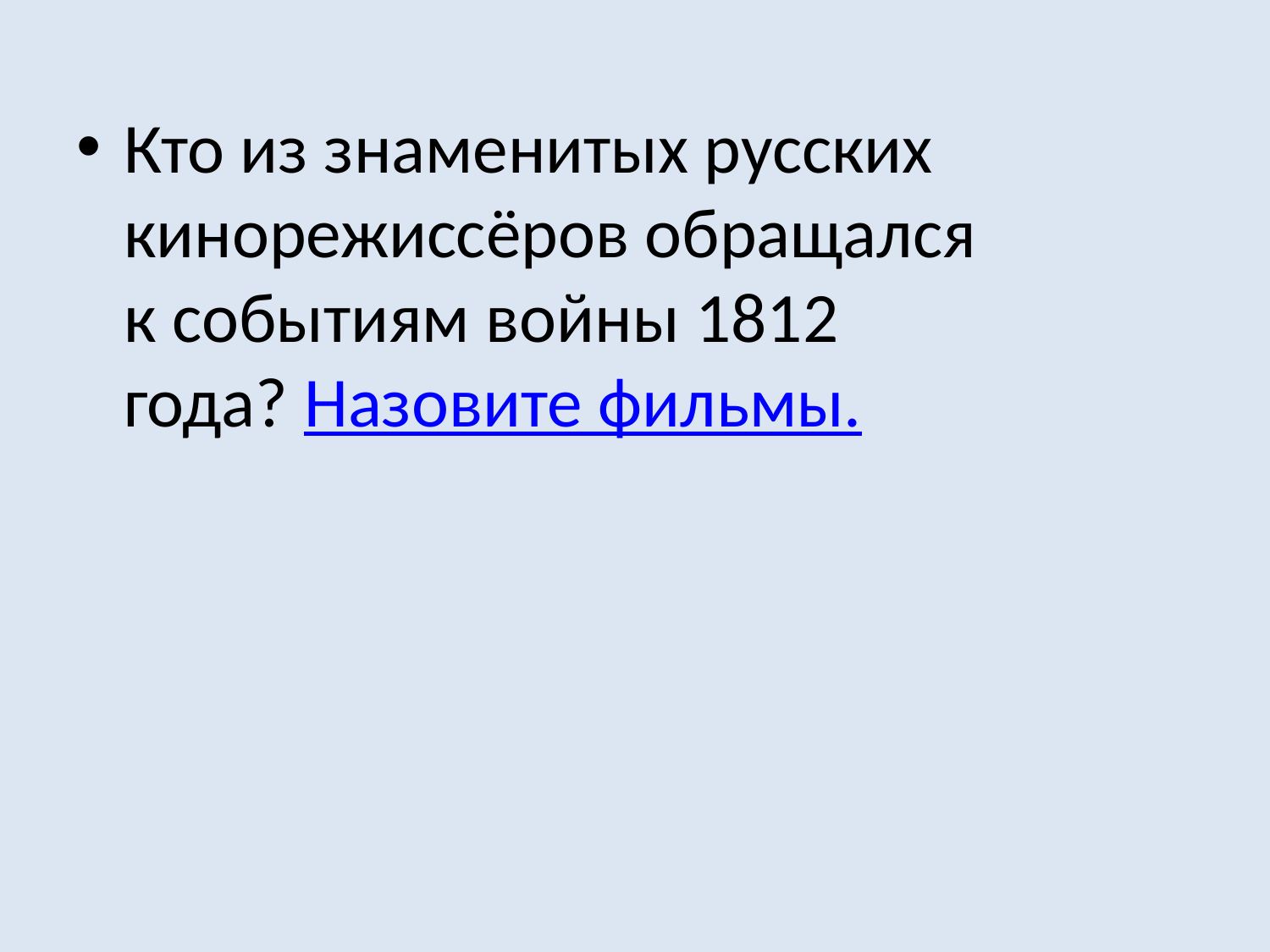

Кто из знаменитых русских кинорежиссёров обращался к событиям войны 1812 года? Назовите фильмы.